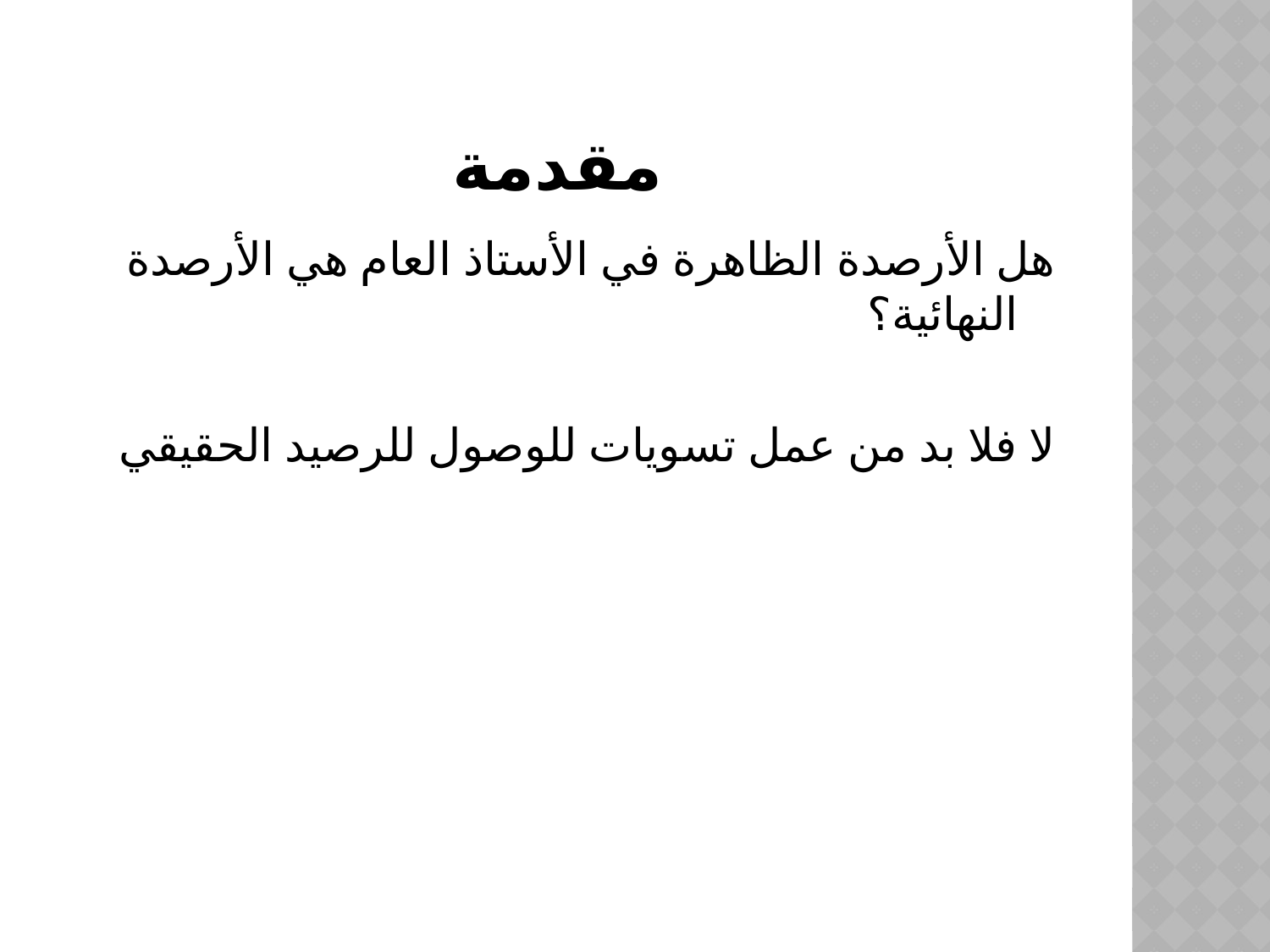

# مقدمة
هل الأرصدة الظاهرة في الأستاذ العام هي الأرصدة النهائية؟

لا فلا بد من عمل تسويات للوصول للرصيد الحقيقي